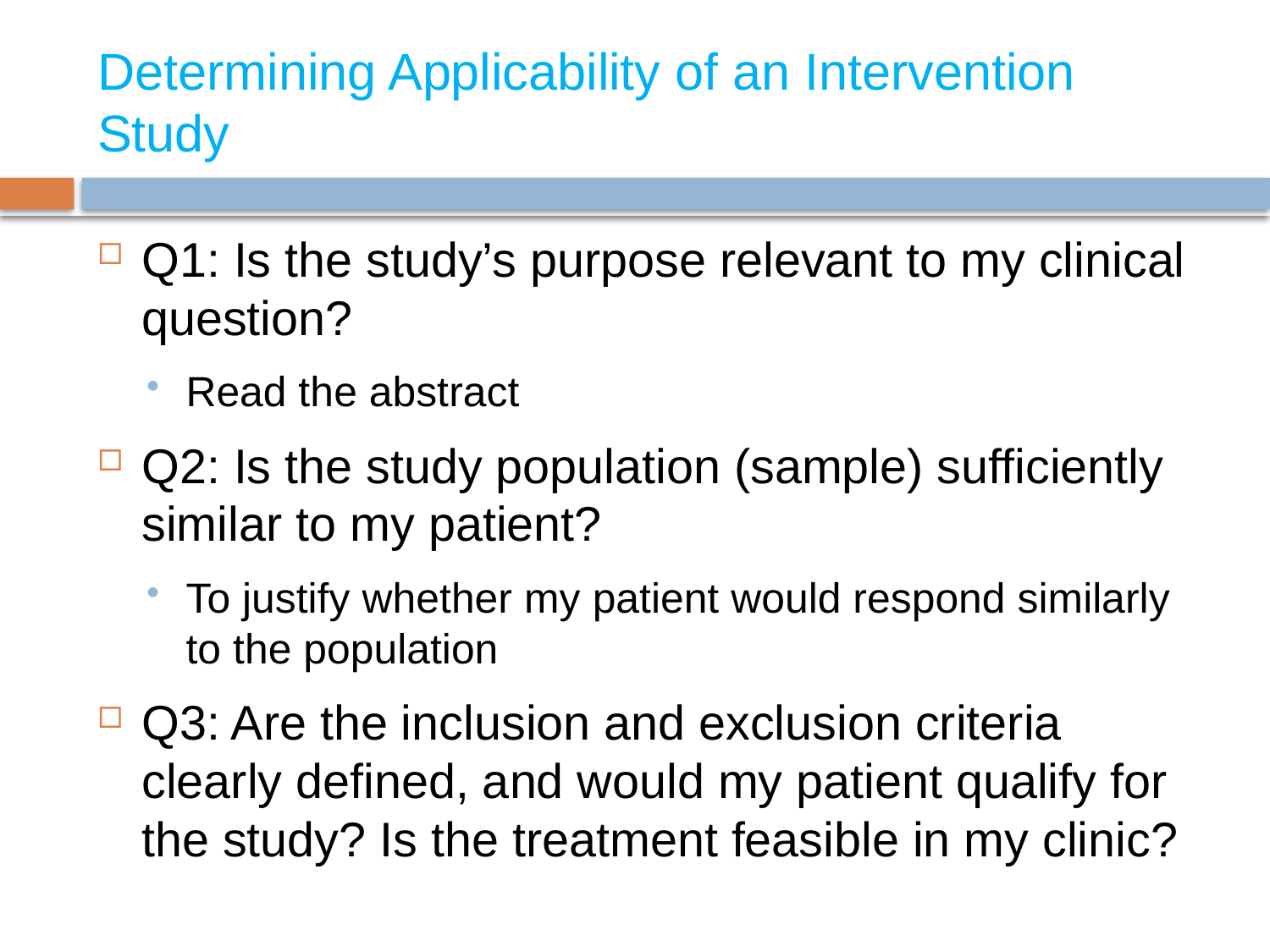

# Determining Applicability of an Intervention Study
Q1: Is the study’s purpose relevant to my clinical question?
Read the abstract
Q2: Is the study population (sample) sufficiently similar to my patient?
To justify whether my patient would respond similarly to the population
Q3: Are the inclusion and exclusion criteria clearly defined, and would my patient qualify for the study? Is the treatment feasible in my clinic?